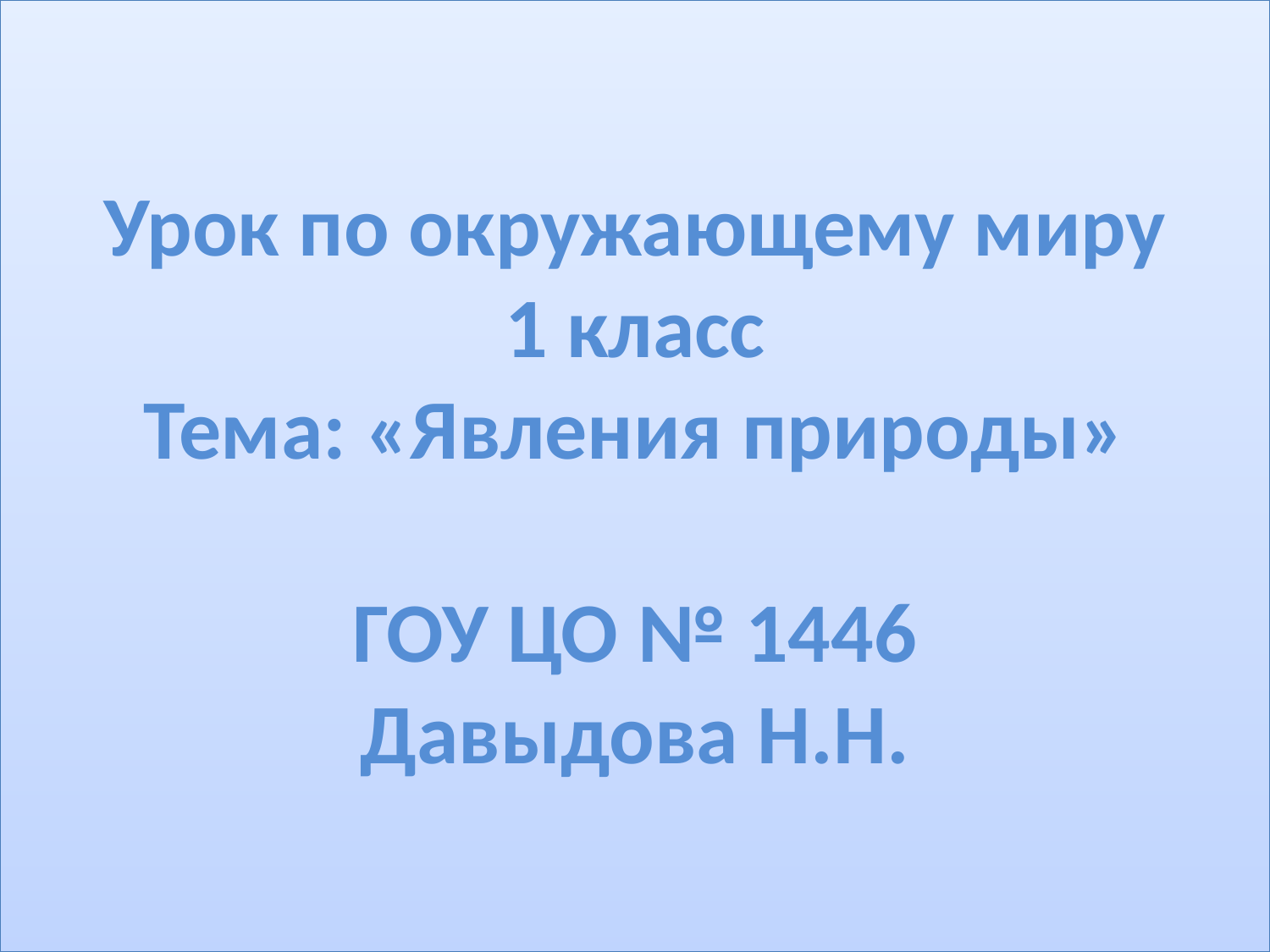

# Урок по окружающему миру 1 класс Тема: «Явления природы» ГОУ ЦО № 1446 Давыдова Н.Н.